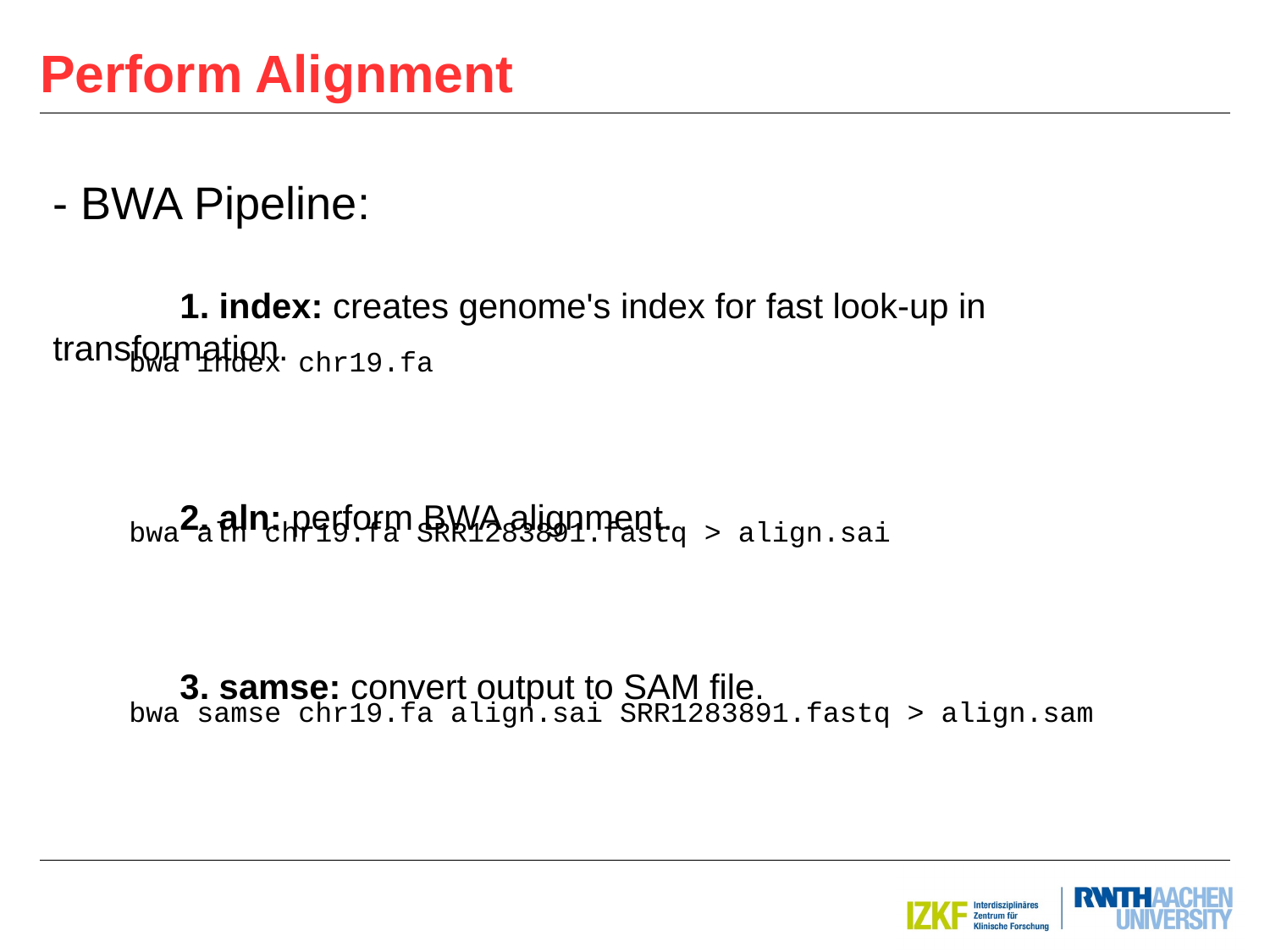

Perform Alignment

- BWA Pipeline:

	1. index: creates genome's index for fast look-up in transformation.

	2. aln: perform BWA alignment.

	3. samse: convert output to SAM file.

bwa index chr19.fa
bwa aln chr19.fa SRR1283891.fastq > align.sai
bwa samse chr19.fa align.sai SRR1283891.fastq > align.sam